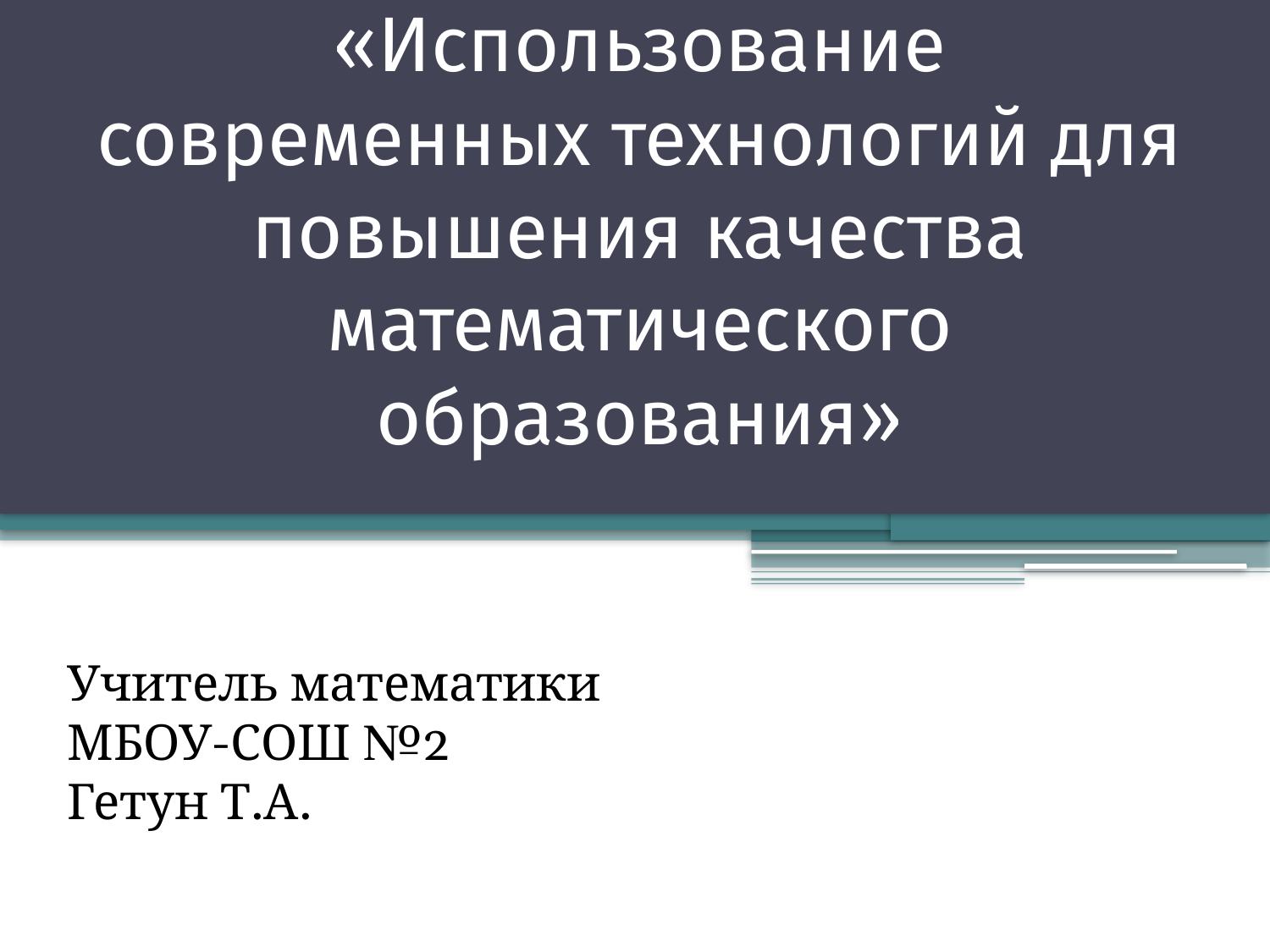

# «Использование современных технологий для повышения качества математического образования»
Учитель математики
МБОУ-СОШ №2
Гетун Т.А.